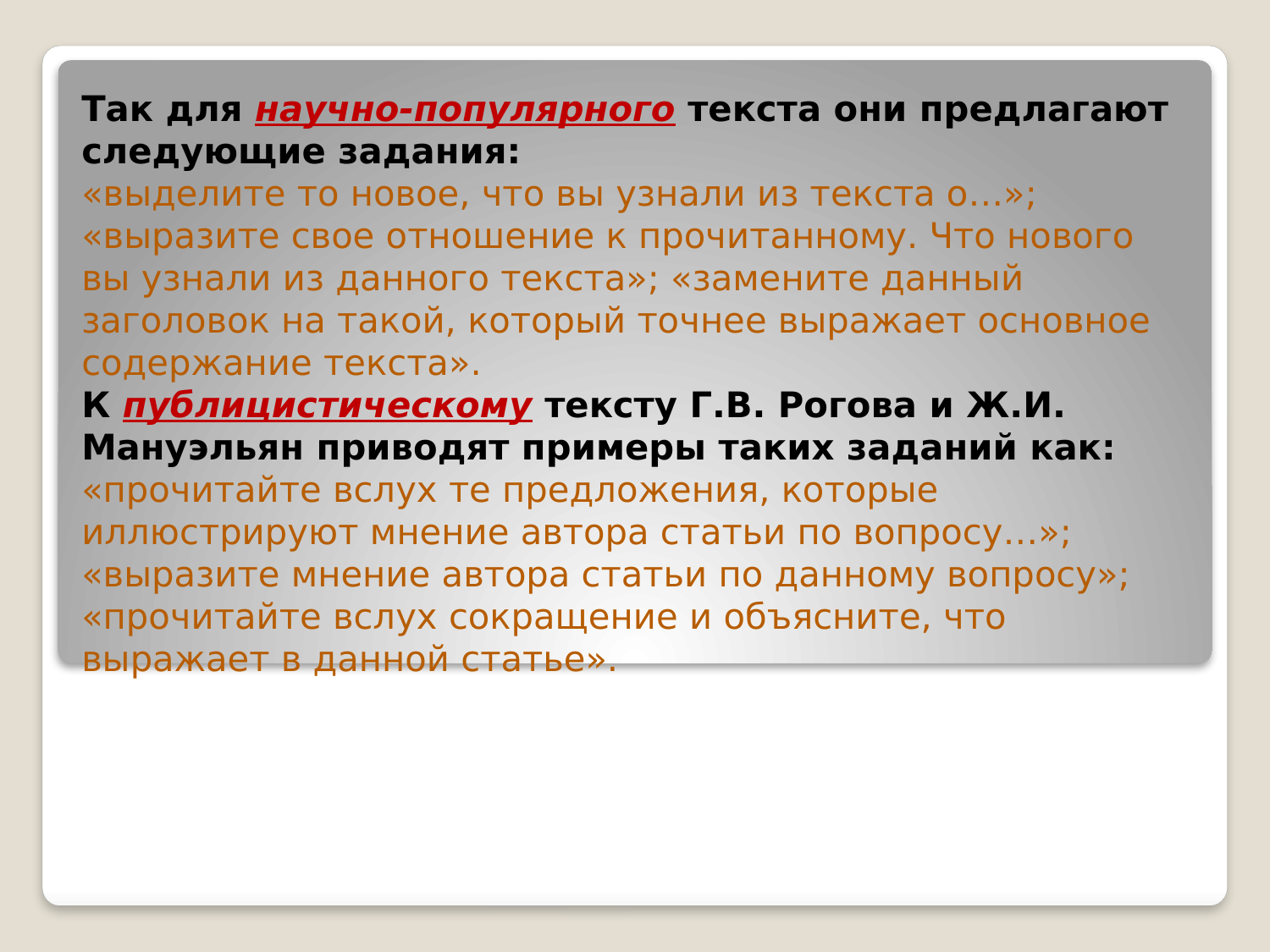

Так для научно-популярного текста они предлагают следующие задания:
«выделите то новое, что вы узнали из текста о…»; «выразите свое отношение к прочитанному. Что нового вы узнали из данного текста»; «замените данный заголовок на такой, который точнее выражает основное содержание текста».
К публицистическому тексту Г.В. Рогова и Ж.И. Мануэльян приводят примеры таких заданий как:
«прочитайте вслух те предложения, которые иллюстрируют мнение автора статьи по вопросу…»; «выразите мнение автора статьи по данному вопросу»; «прочитайте вслух сокращение и объясните, что выражает в данной статье».